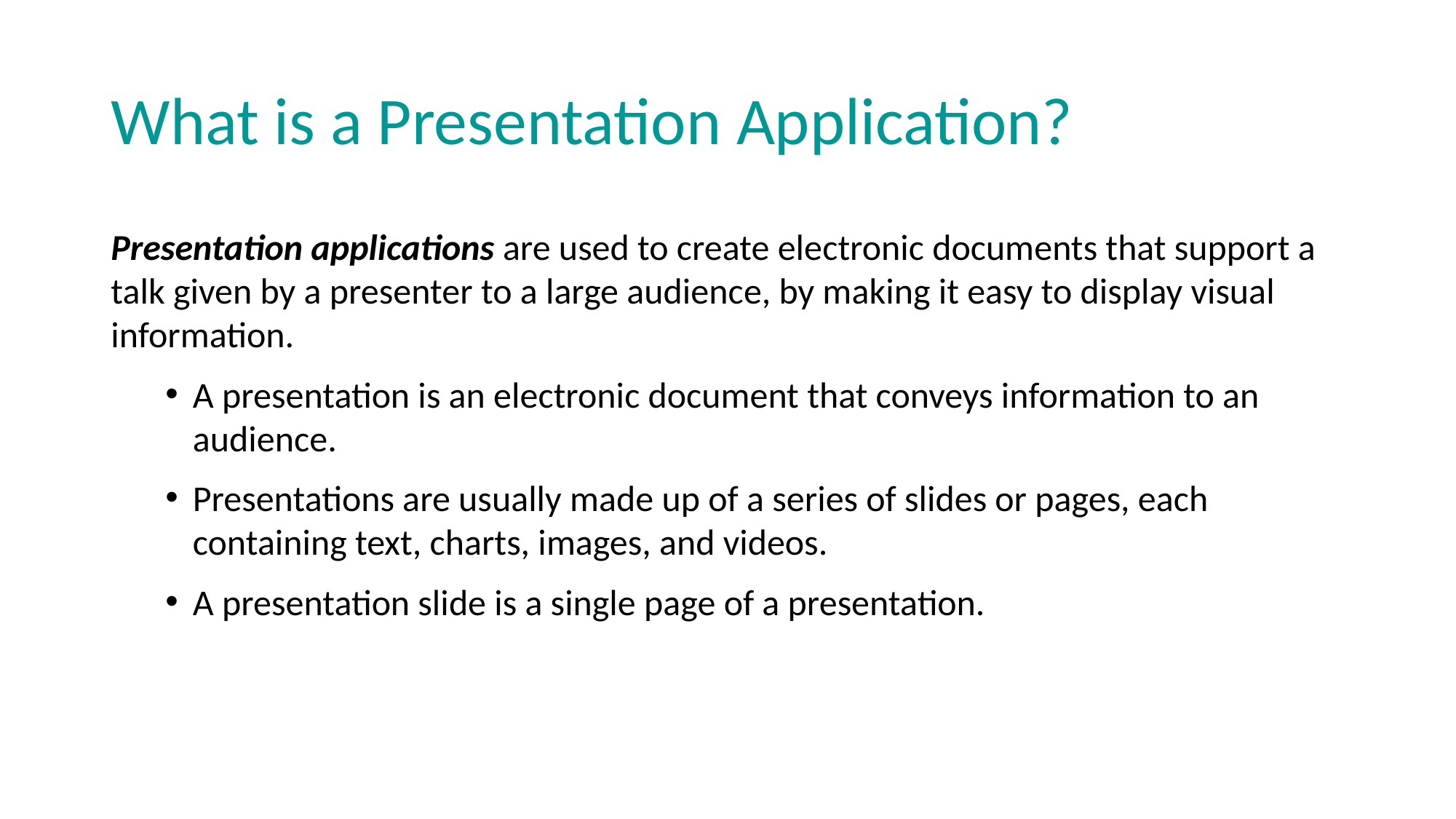

# What is a Presentation Application?
Presentation applications are used to create electronic documents that support a talk given by a presenter to a large audience, by making it easy to display visual information.
A presentation is an electronic document that conveys information to an audience.
Presentations are usually made up of a series of slides or pages, each containing text, charts, images, and videos.
A presentation slide is a single page of a presentation.